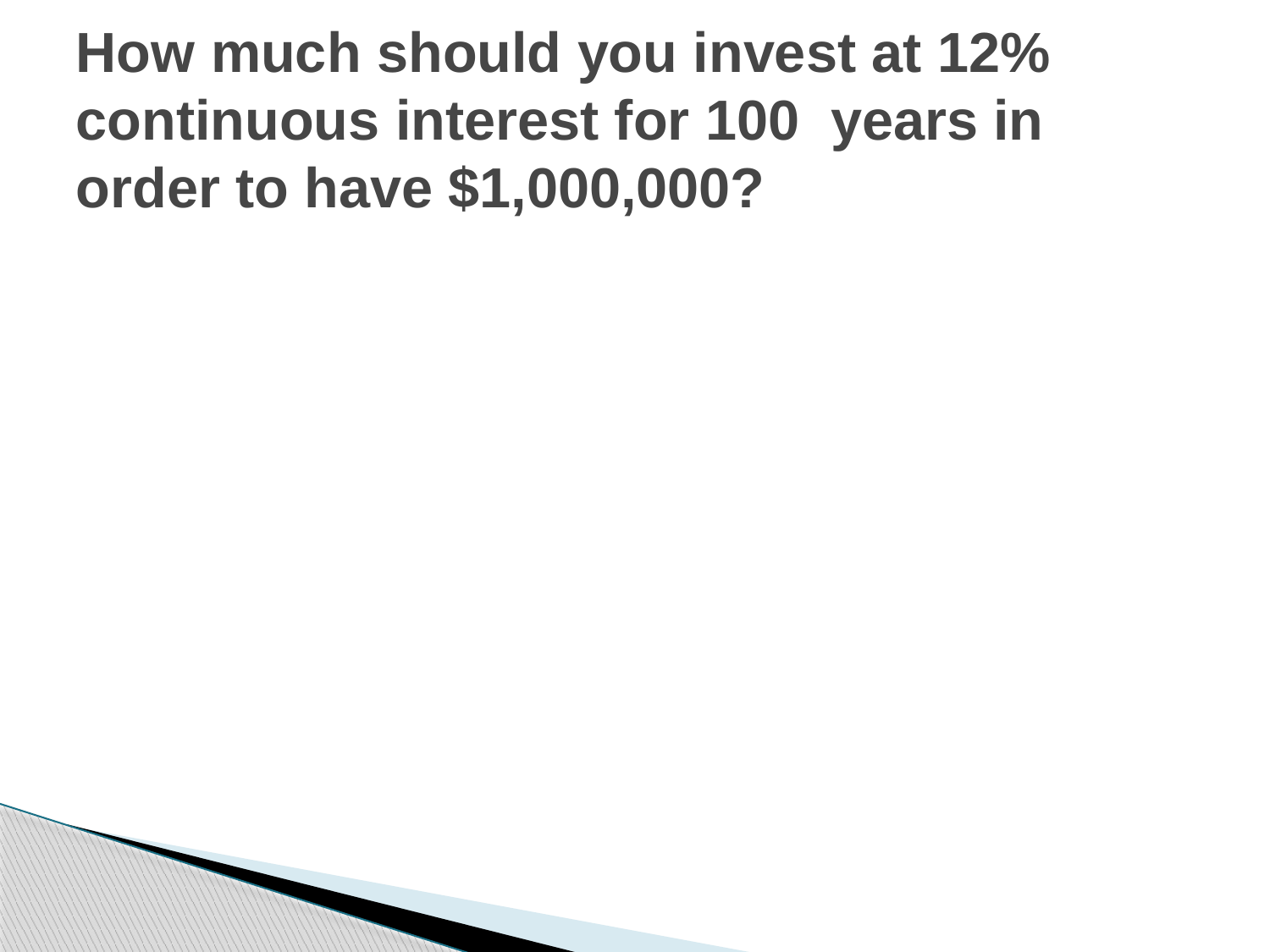

# How much should you invest at 12% continuous interest for 100  years in order to have $1,000,000?